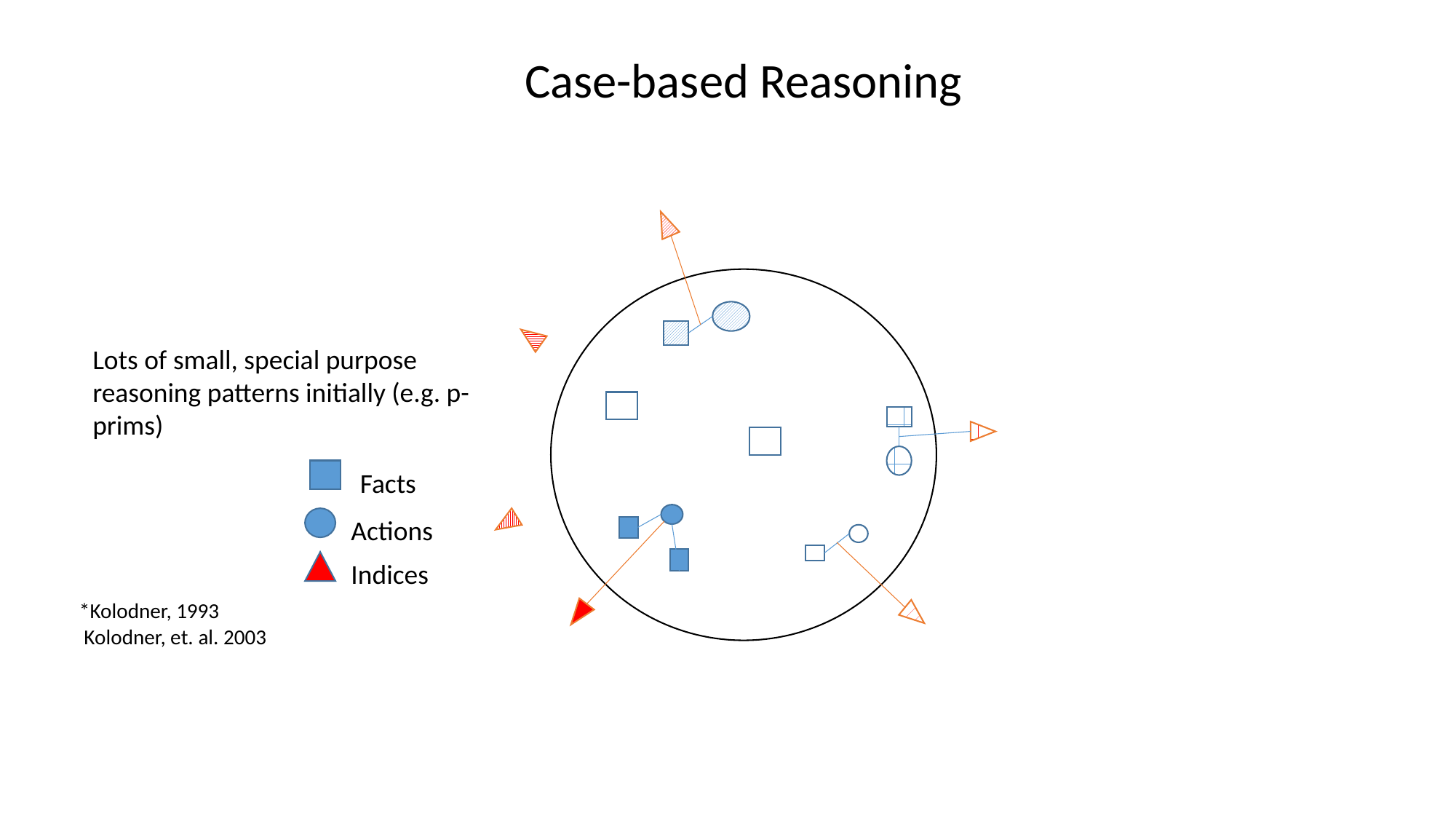

Case-based Reasoning

Lots of small, special purpose reasoning patterns initially (e.g. p-prims)
Facts

Actions

Indices
*Kolodner, 1993
 Kolodner, et. al. 2003